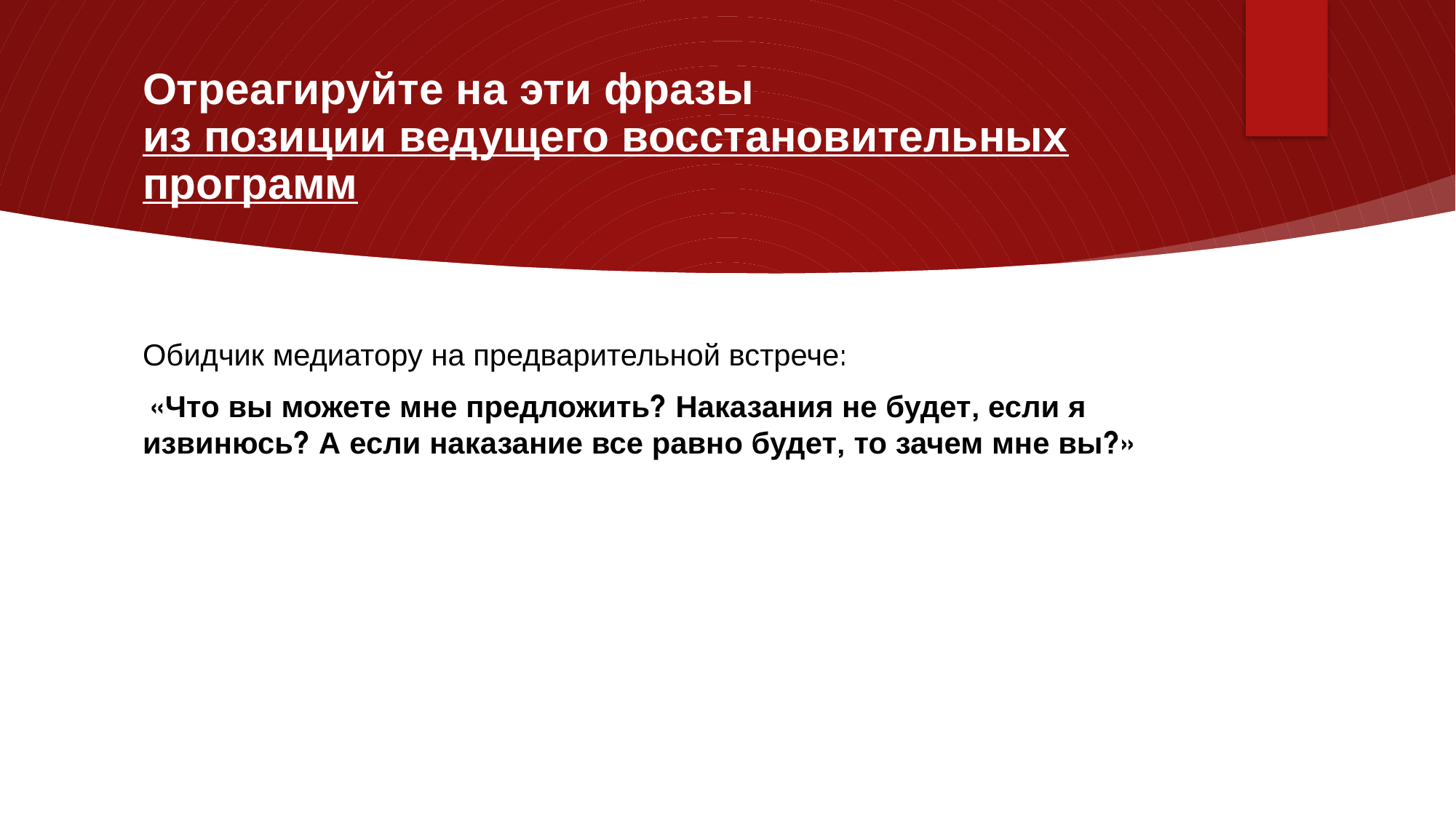

# Отреагируйте на эти фразы из позиции ведущего восстановительных программ

Обидчик медиатору на предварительной встрече:
 «Что вы можете мне предложить? Наказания не будет, если я извинюсь? А если наказание все равно будет, то зачем мне вы?»